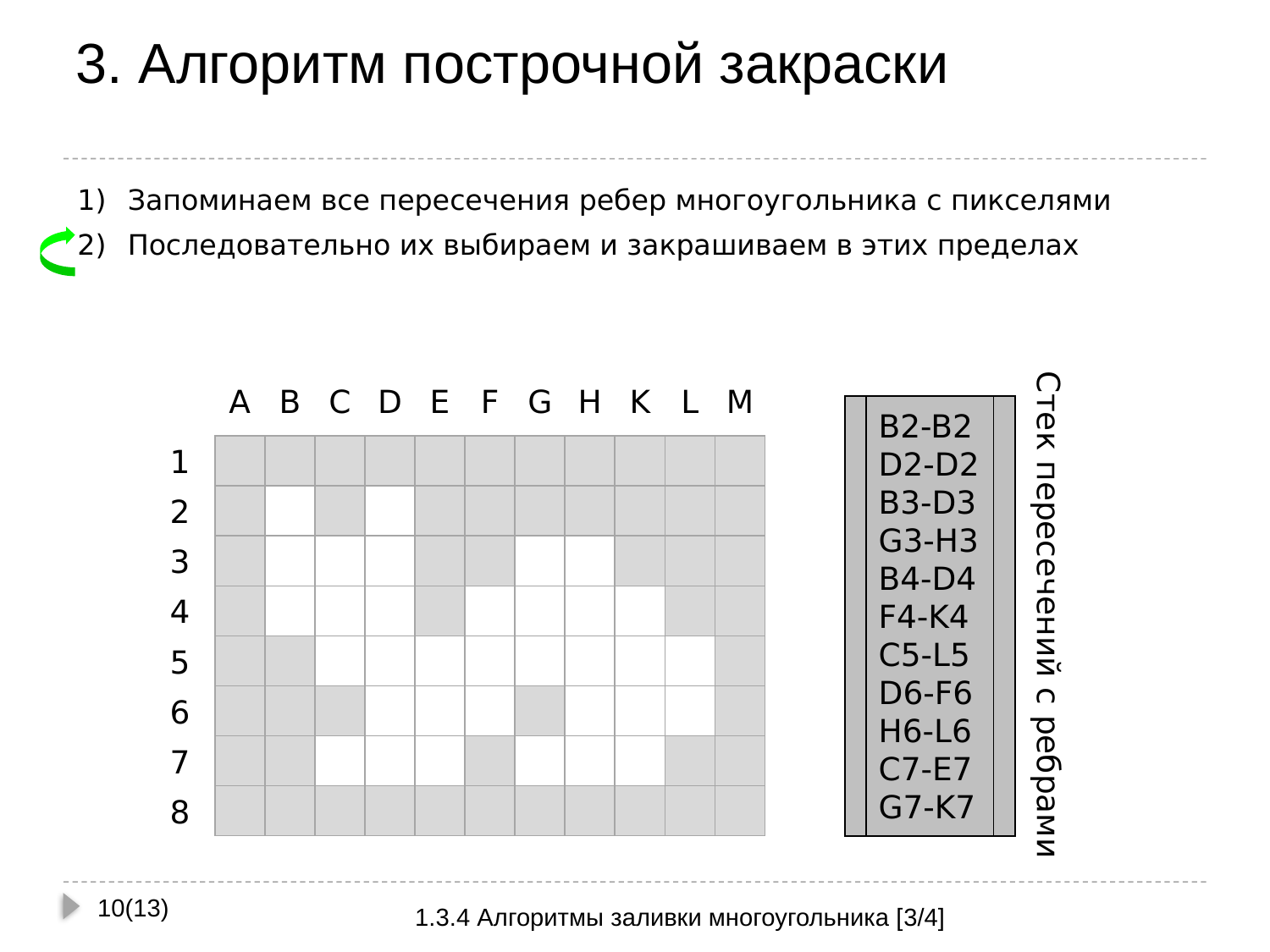

# 3. Алгоритм построчной закраски
Запоминаем все пересечения ребер многоугольника с пикселями
Последовательно их выбираем и закрашиваем в этих пределах

A
B
C
D
E
F
G
H
K
L
M
B2-B2
D2-D2
B3-D3
G3-H3
B4-D4
F4-K4
C5-L5
D6-F6
H6-L6
C7-E7
G7-K7

1

2

3

4
Стек пересечений с ребрами

5

6

7

8
10(13)
1.3.4 Алгоритмы заливки многоугольника [3/4]